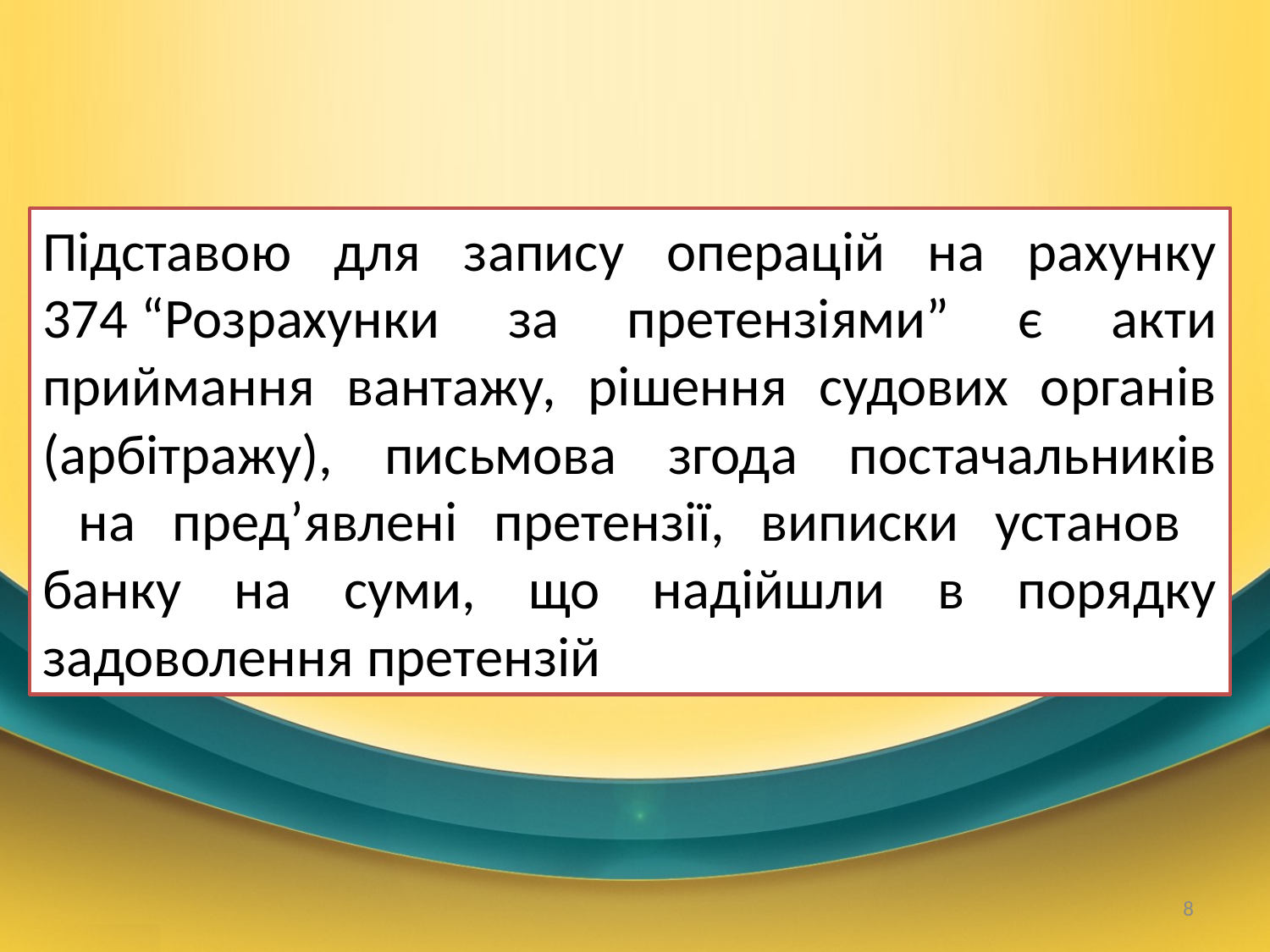

Підставою для запису операцій на рахунку 374 “Розрахунки за претензіями” є акти приймання вантажу, рішення судових органів (арбітражу), письмова згода постачальників
 на пред’явлені претензії, виписки установ
банку на суми, що надійшли в порядку задоволення претензій
8